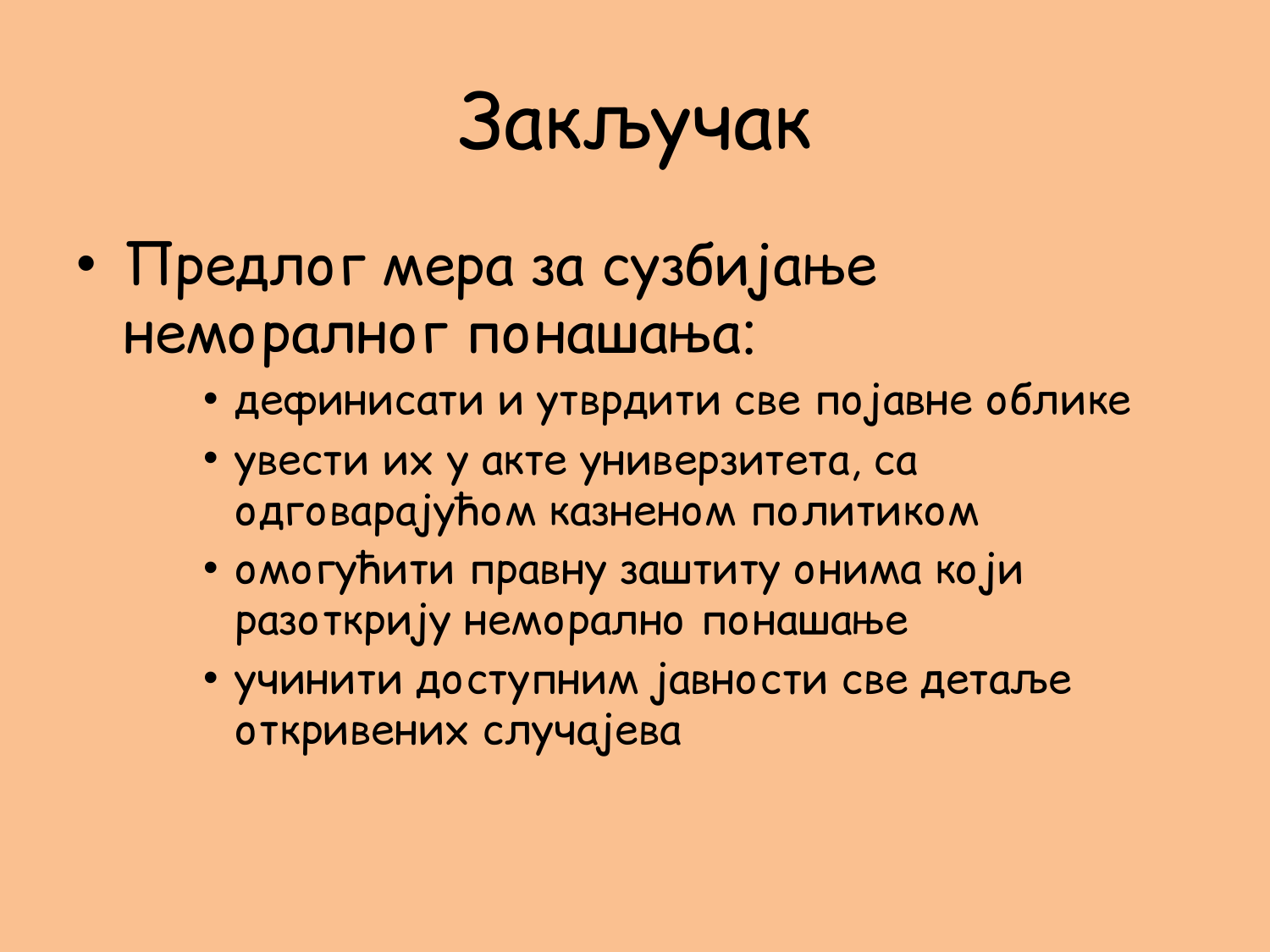

# Закључак
Предлог мера за сузбијање неморалног понашања:
дефинисати и утврдити све појавне облике
увести их у акте универзитета, са одговарајућом казненом политиком
омогућити правну заштиту онима који разоткрију неморално понашање
учинити доступним јавности све детаље откривених случајева